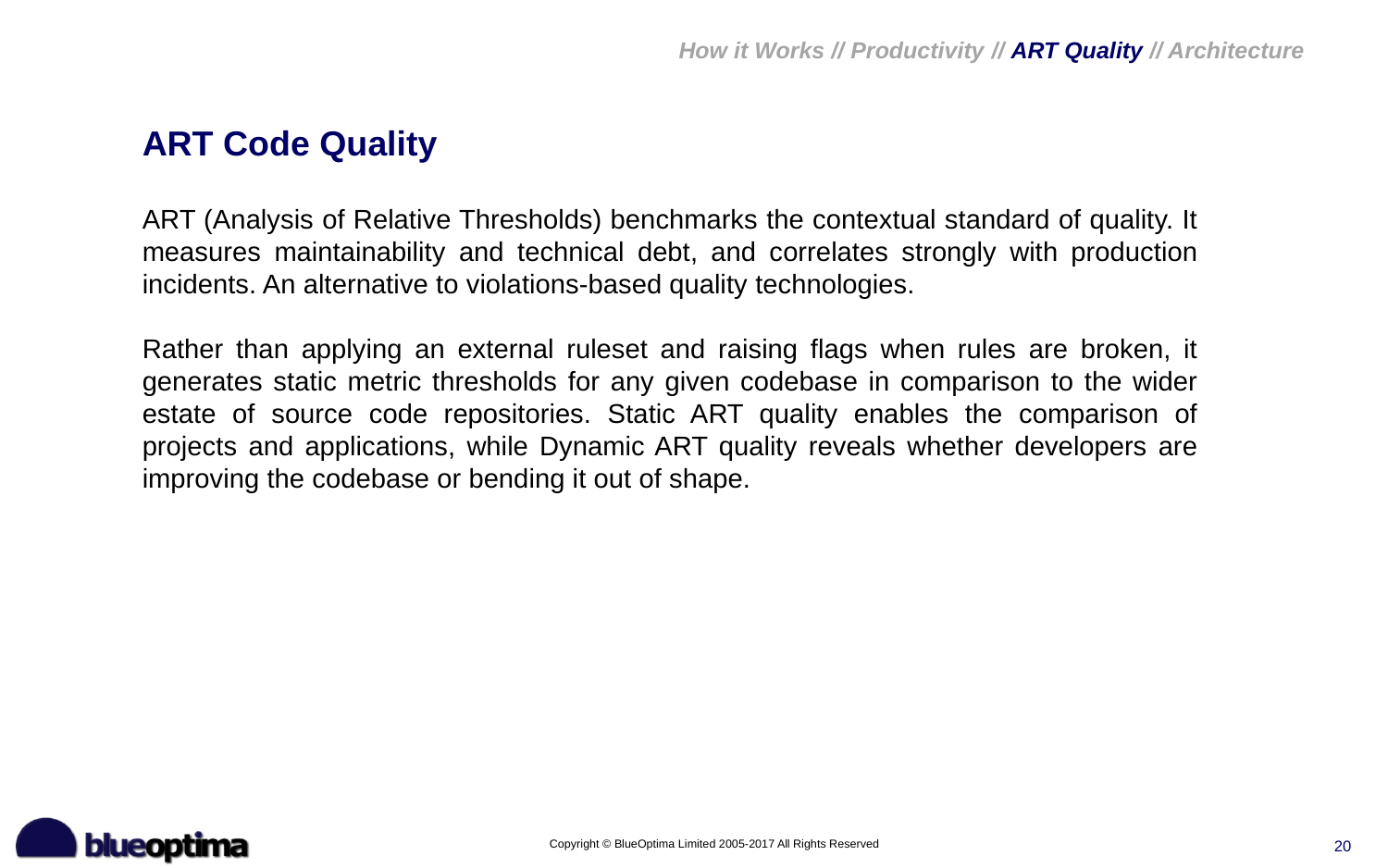

How it Works // Productivity // ART Quality // Architecture
# ART Code Quality

ART (Analysis of Relative Thresholds) benchmarks the contextual standard of quality. It measures maintainability and technical debt, and correlates strongly with production incidents. An alternative to violations-based quality technologies.

Rather than applying an external ruleset and raising flags when rules are broken, it generates static metric thresholds for any given codebase in comparison to the wider estate of source code repositories. Static ART quality enables the comparison of projects and applications, while Dynamic ART quality reveals whether developers are improving the codebase or bending it out of shape.